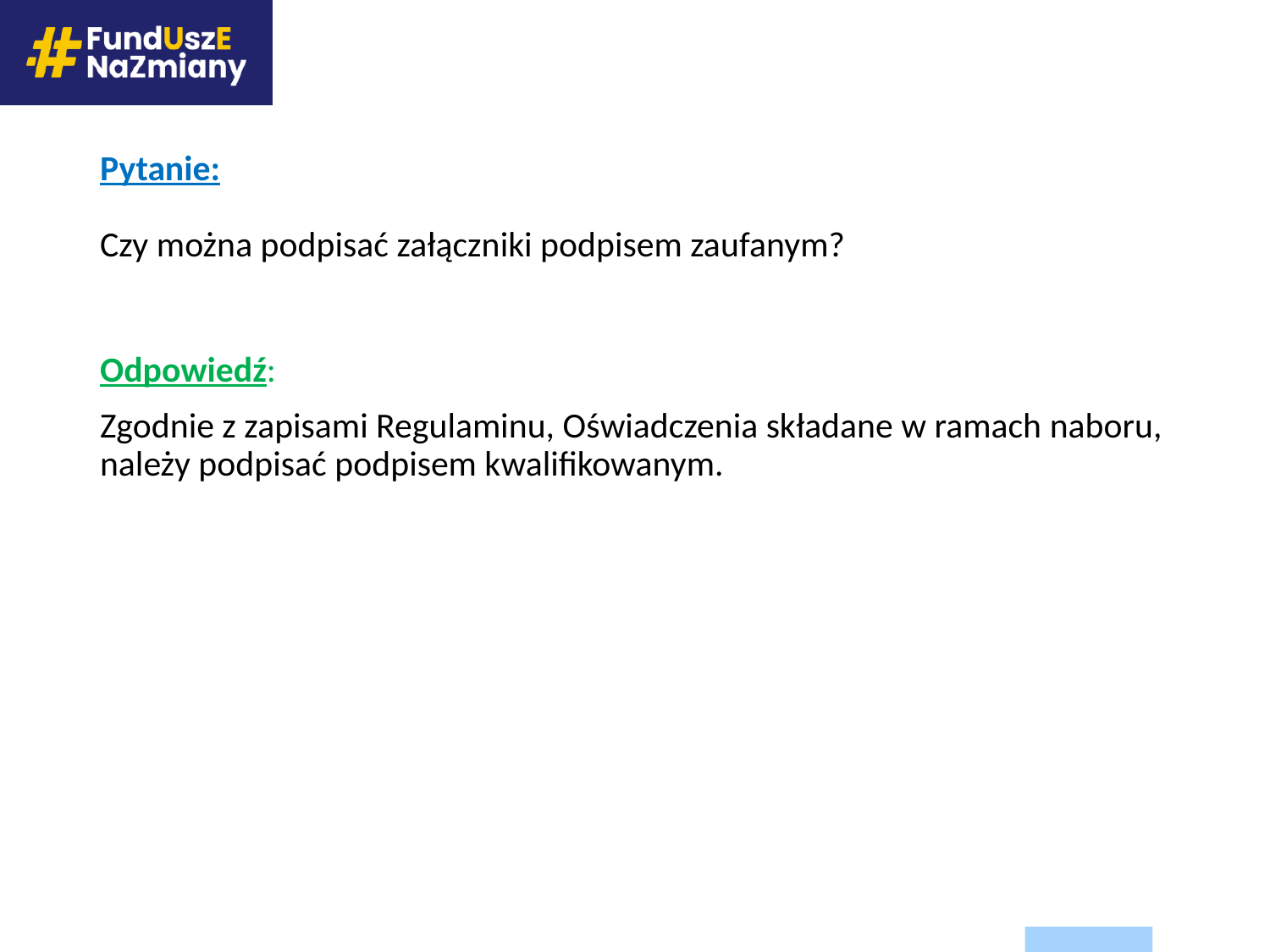

# Pytanie: Czy można podpisać załączniki podpisem zaufanym?

Odpowiedź:
Zgodnie z zapisami Regulaminu, Oświadczenia składane w ramach naboru, należy podpisać podpisem kwalifikowanym.